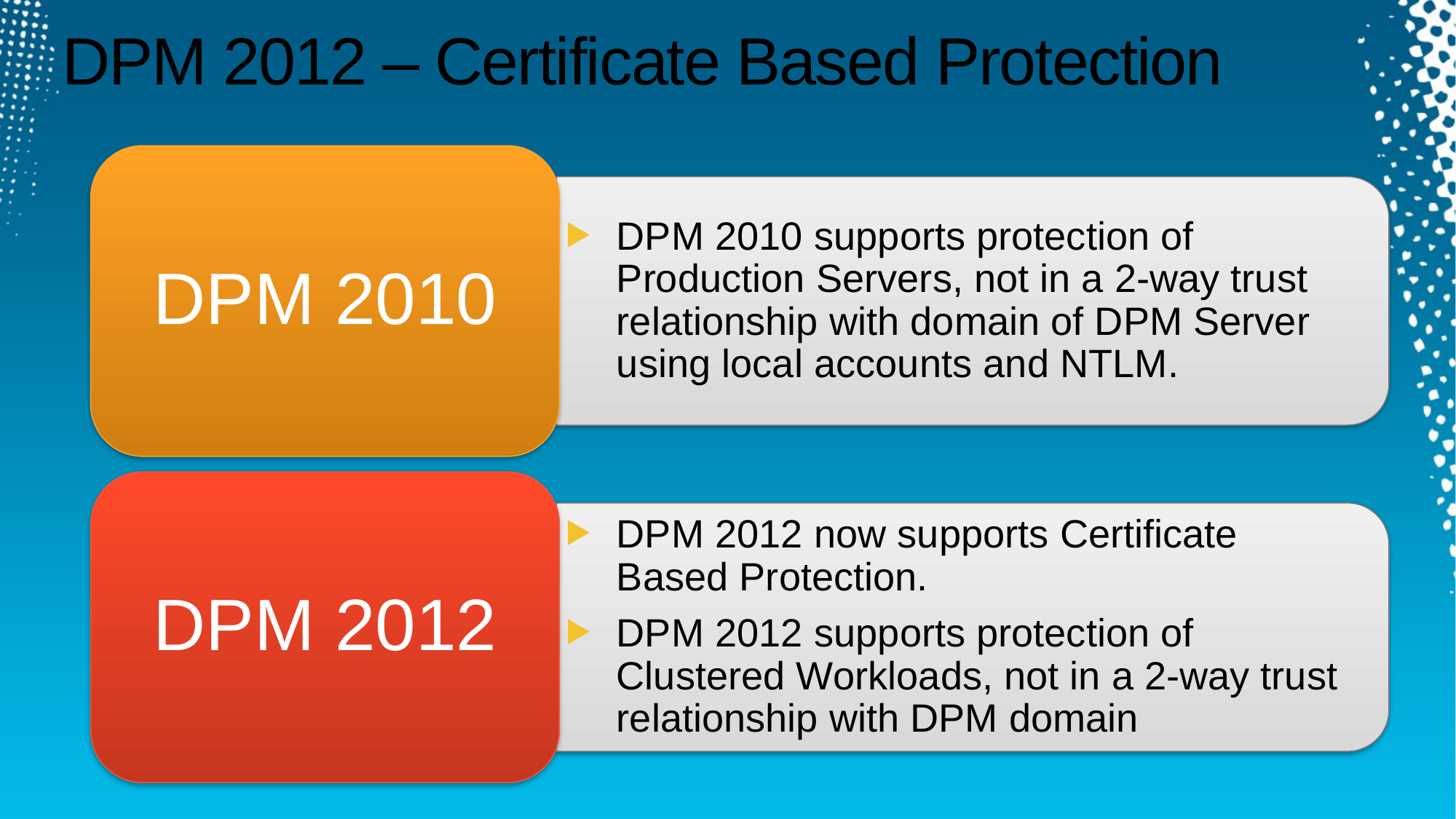

# DPM 2012 – Certificate Based Protection
DPM 2010
DPM 2010 supports protection of Production Servers, not in a 2-way trust relationship with domain of DPM Server using local accounts and NTLM.
DPM 2012
DPM 2012 now supports Certificate
Based Protection.
DPM 2012 supports protection of Clustered Workloads, not in a 2-way trust relationship with DPM domain